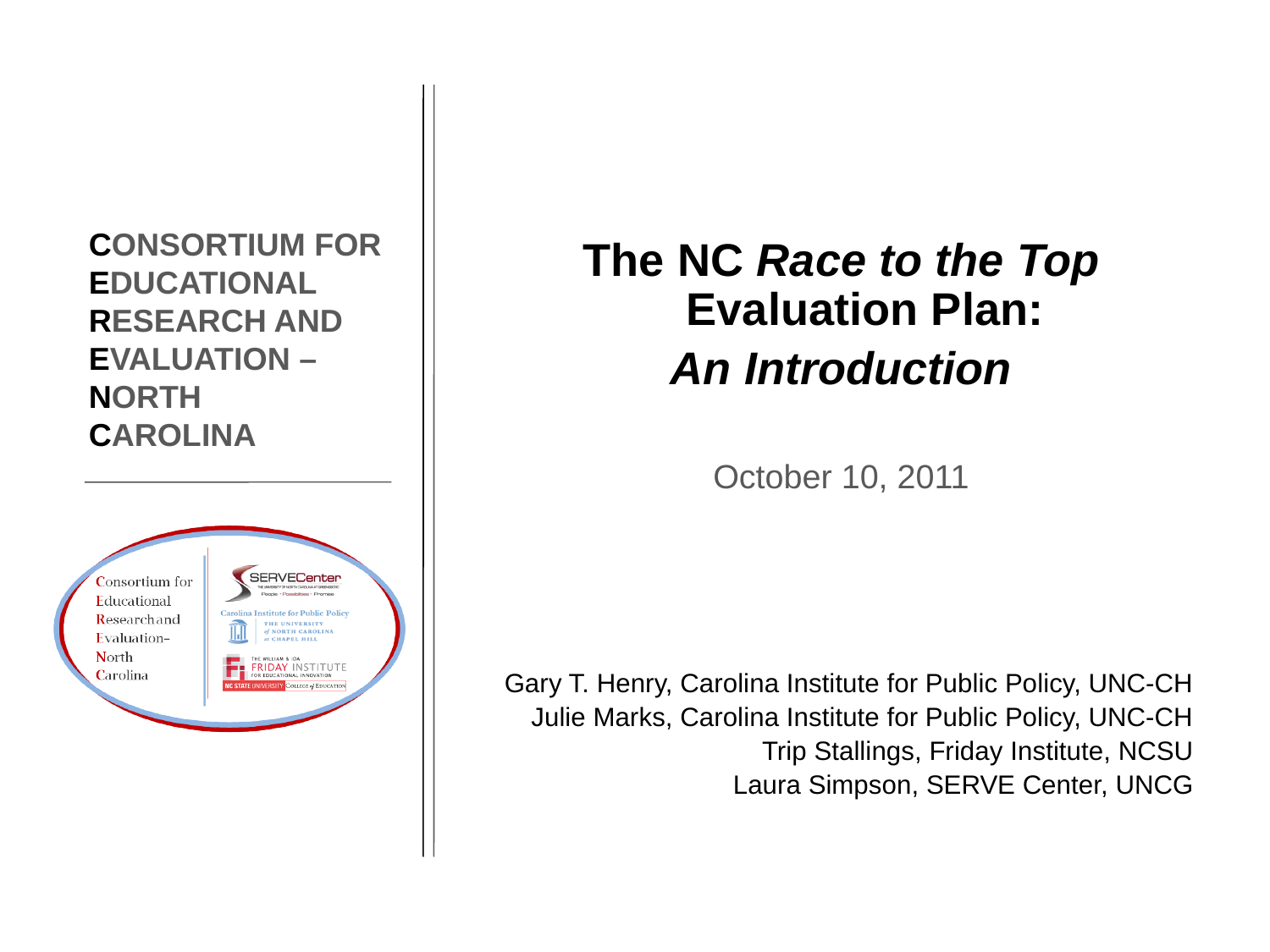

The NC Race to the Top Evaluation Plan:
An Introduction

October 10, 2011

Gary T. Henry, Carolina Institute for Public Policy, UNC-CH
Julie Marks, Carolina Institute for Public Policy, UNC-CH
Trip Stallings, Friday Institute, NCSU
Laura Simpson, SERVE Center, UNCG